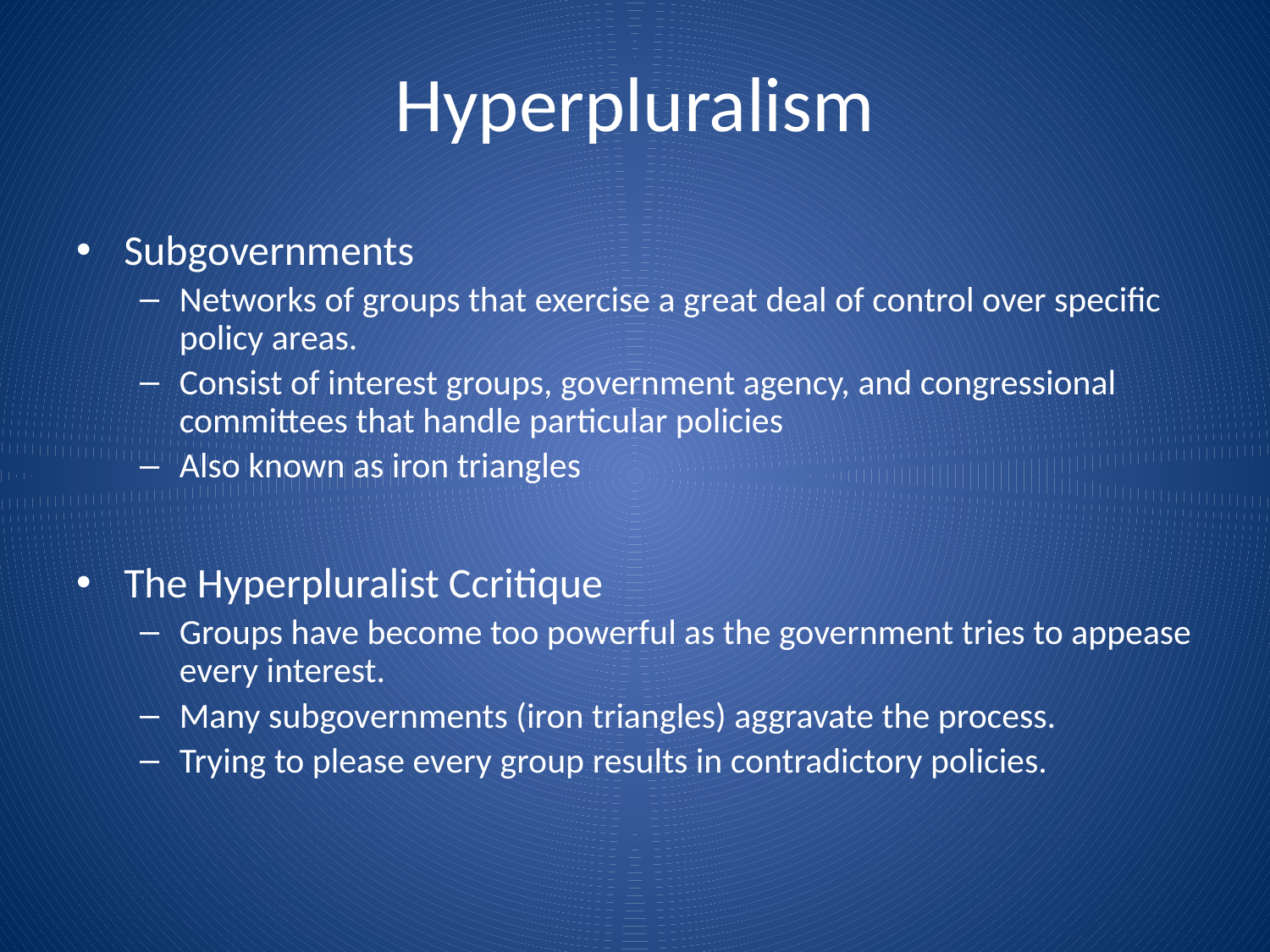

# Hyperpluralism
Subgovernments
Networks of groups that exercise a great deal of control over specific policy areas.
Consist of interest groups, government agency, and congressional committees that handle particular policies
Also known as iron triangles

The Hyperpluralist Ccritique
Groups have become too powerful as the government tries to appease every interest.
Many subgovernments (iron triangles) aggravate the process.
Trying to please every group results in contradictory policies.